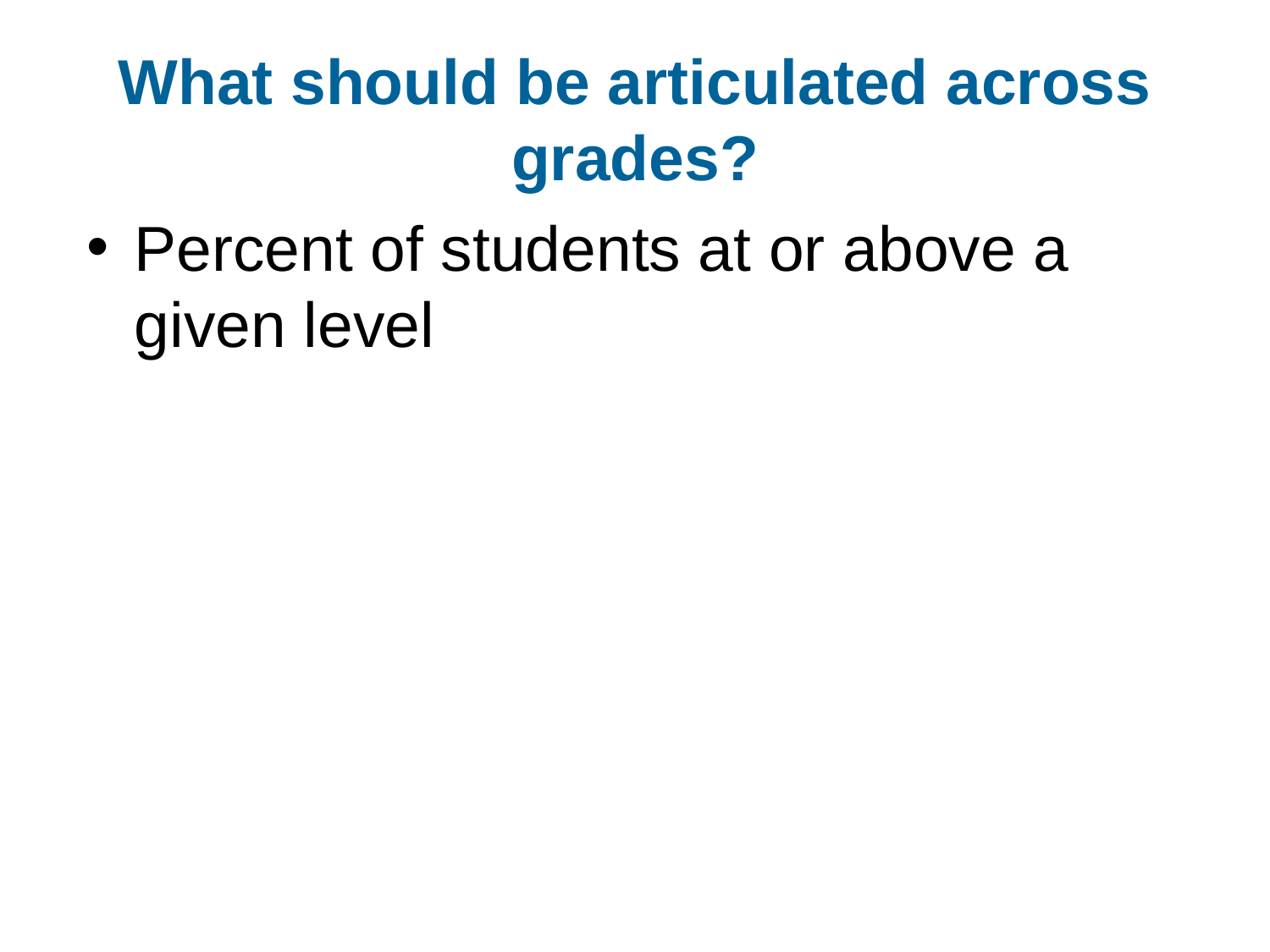

# What should be articulated across grades?
Percent of students at or above a given level